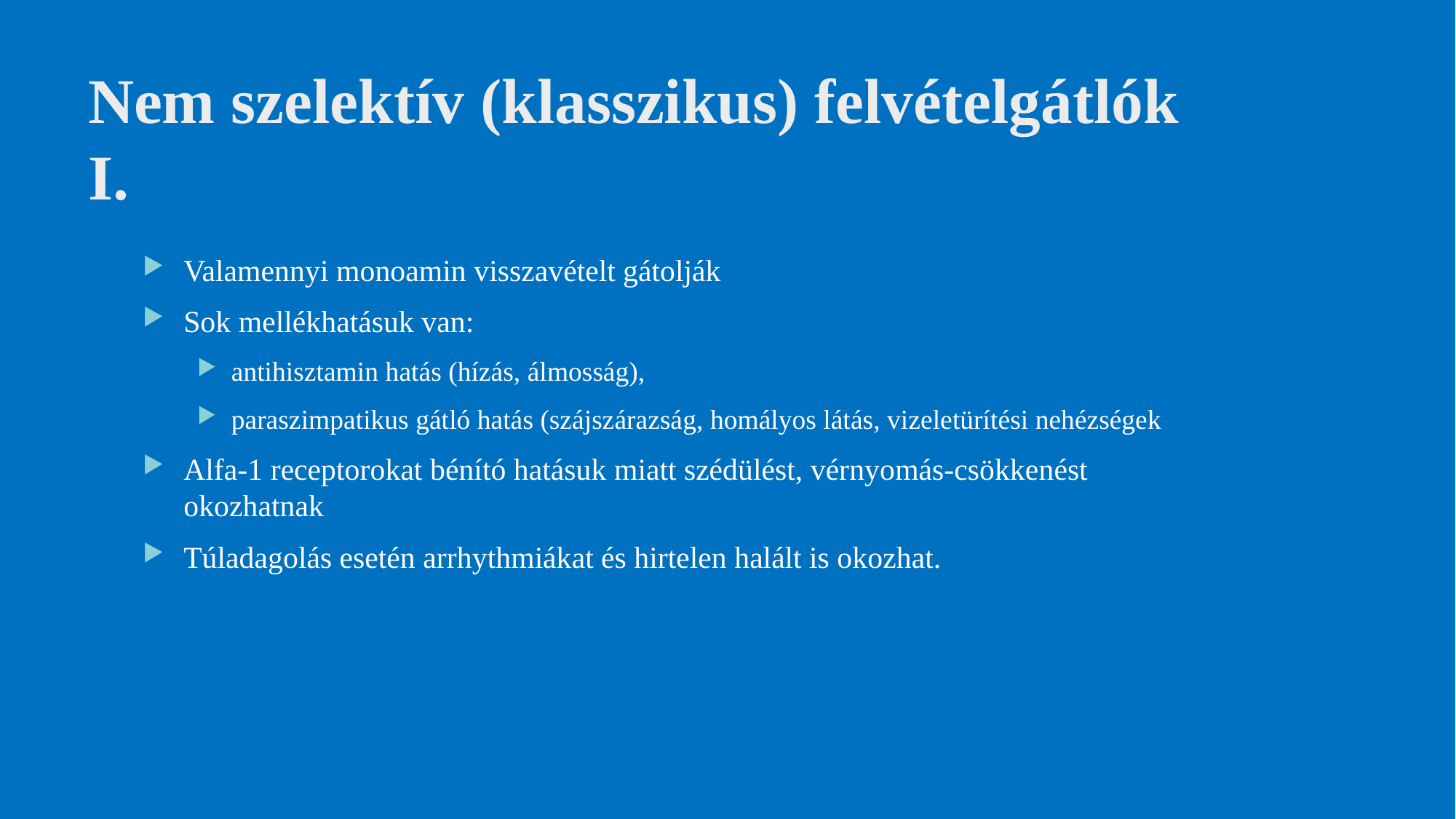

# Nem szelektív (klasszikus) felvételgátlók I.
Valamennyi monoamin visszavételt gátolják
Sok mellékhatásuk van:
antihisztamin hatás (hízás, álmosság),
paraszimpatikus gátló hatás (szájszárazság, homályos látás, vizeletürítési nehézségek
Alfa-1 receptorokat bénító hatásuk miatt szédülést, vérnyomás-csökkenést okozhatnak
Túladagolás esetén arrhythmiákat és hirtelen halált is okozhat.